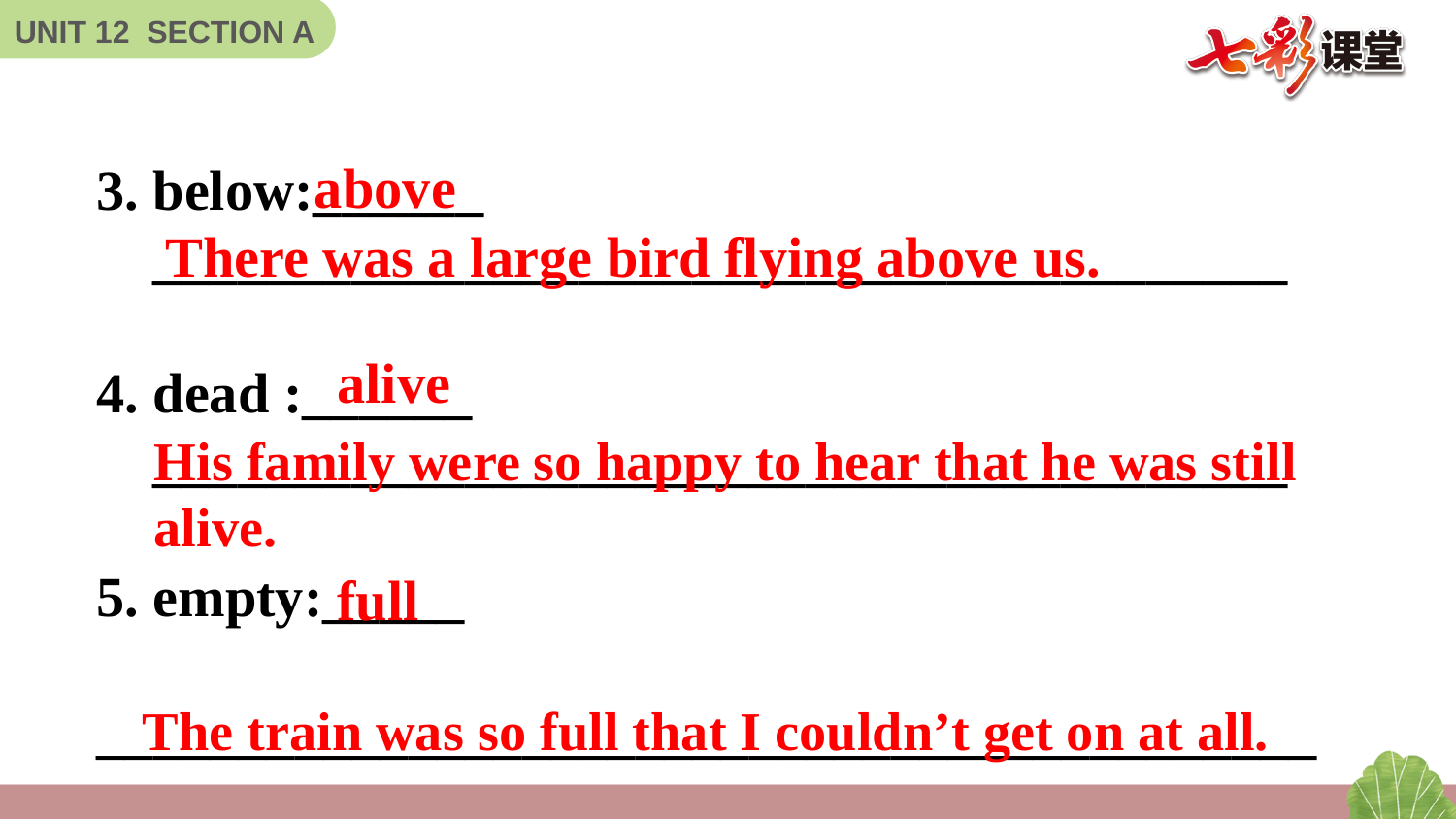

above
3. below:______
    ________________________________________

4. dead :______
    ________________________________________

5. empty:_____
    ___________________________________________
There was a large bird flying above us.
alive
His family were so happy to hear that he was still alive.
full
The train was so full that I couldn’t get on at all.